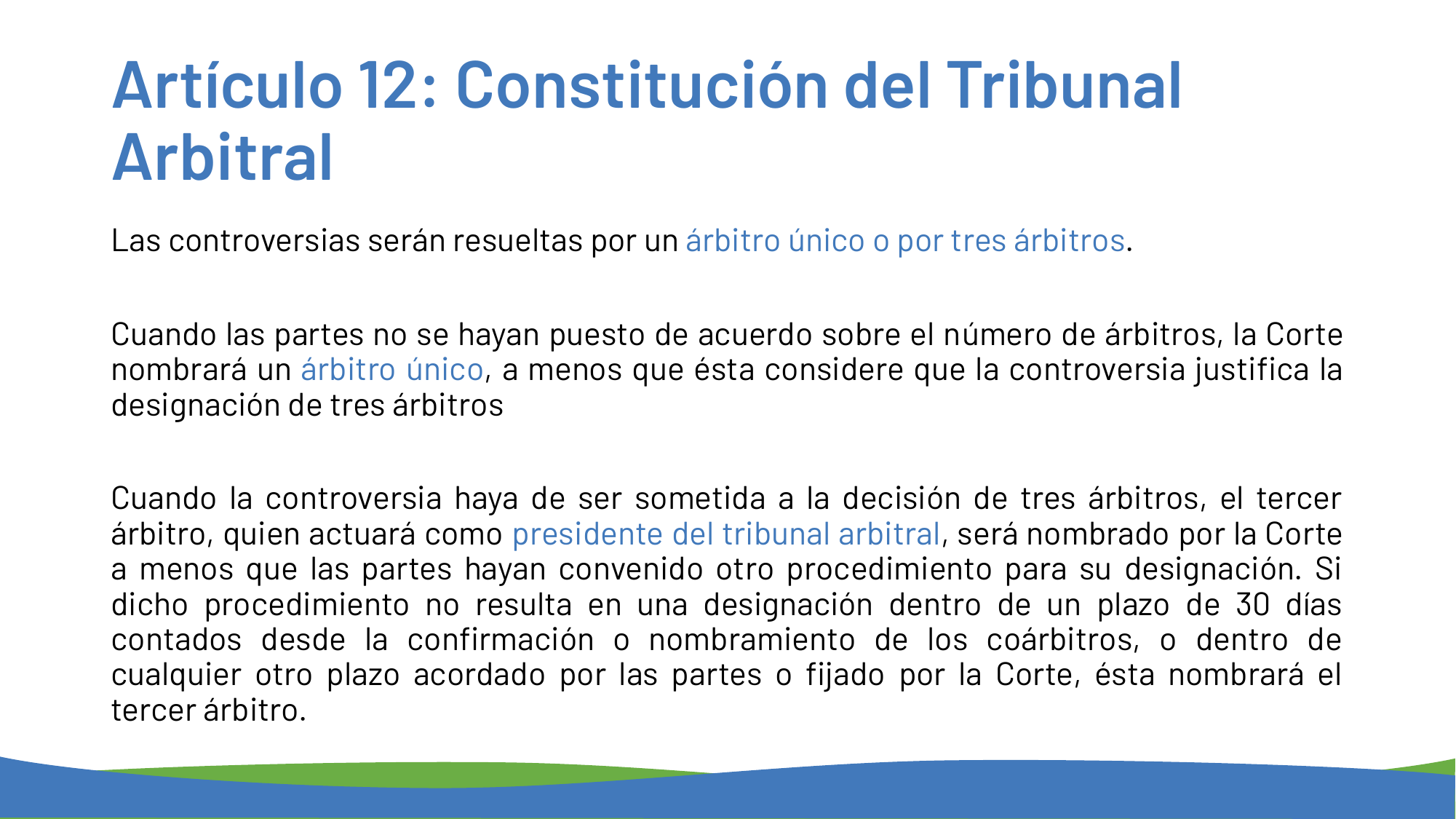

# Artículo 12: Constitución del Tribunal Arbitral
Las controversias serán resueltas por un árbitro único o por tres árbitros.

Cuando las partes no se hayan puesto de acuerdo sobre el número de árbitros, la Corte nombrará un árbitro único, a menos que ésta considere que la controversia justifica la designación de tres árbitros

Cuando la controversia haya de ser sometida a la decisión de tres árbitros, el tercer árbitro, quien actuará como presidente del tribunal arbitral, será nombrado por la Corte a menos que las partes hayan convenido otro procedimiento para su designación. Si dicho procedimiento no resulta en una designación dentro de un plazo de 30 días contados desde la confirmación o nombramiento de los coárbitros, o dentro de cualquier otro plazo acordado por las partes o fijado por la Corte, ésta nombrará el tercer árbitro.